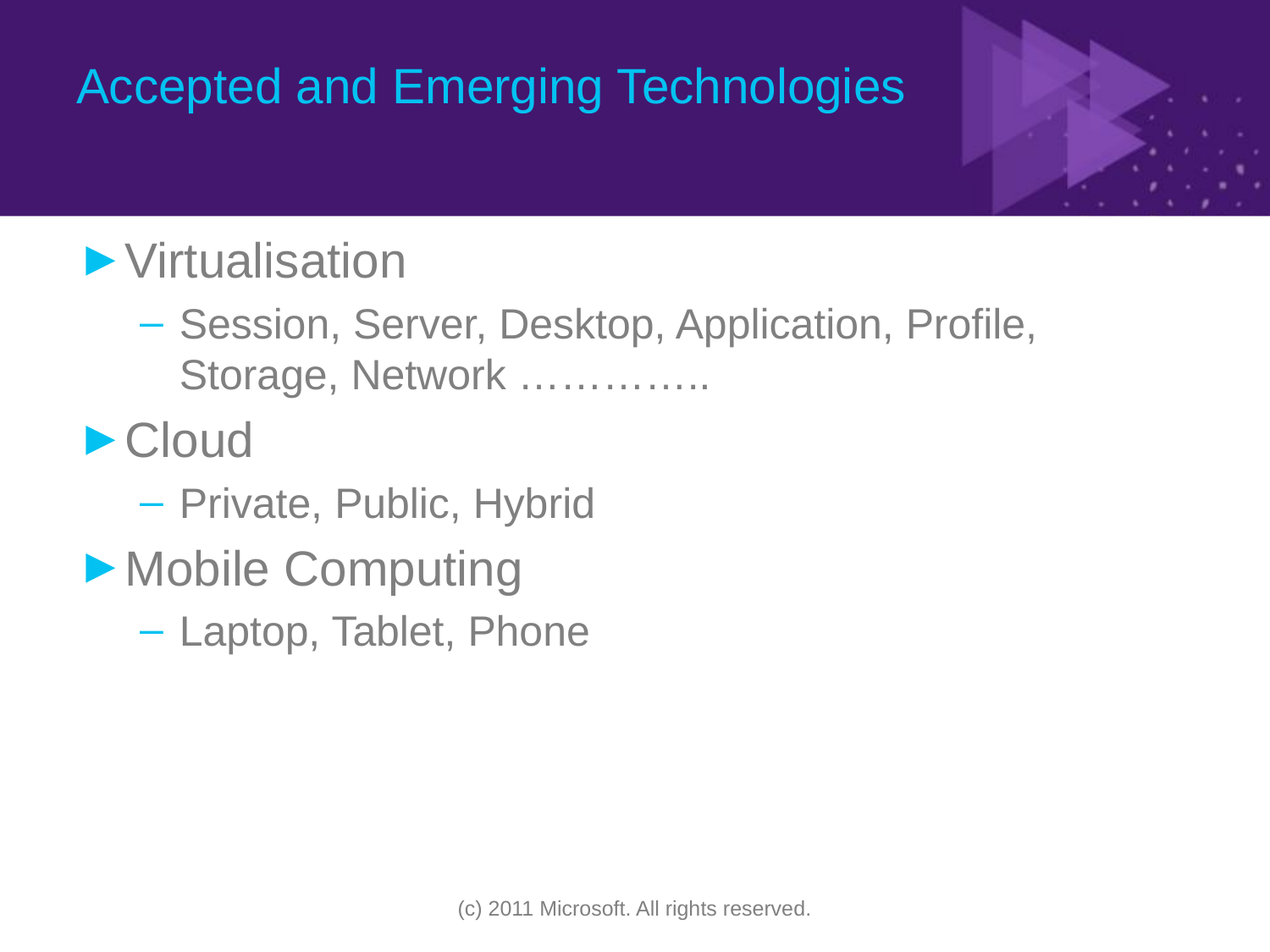

# Accepted and Emerging Technologies
Virtualisation
Session, Server, Desktop, Application, Profile, Storage, Network …………..
Cloud
Private, Public, Hybrid
Mobile Computing
Laptop, Tablet, Phone
(c) 2011 Microsoft. All rights reserved.